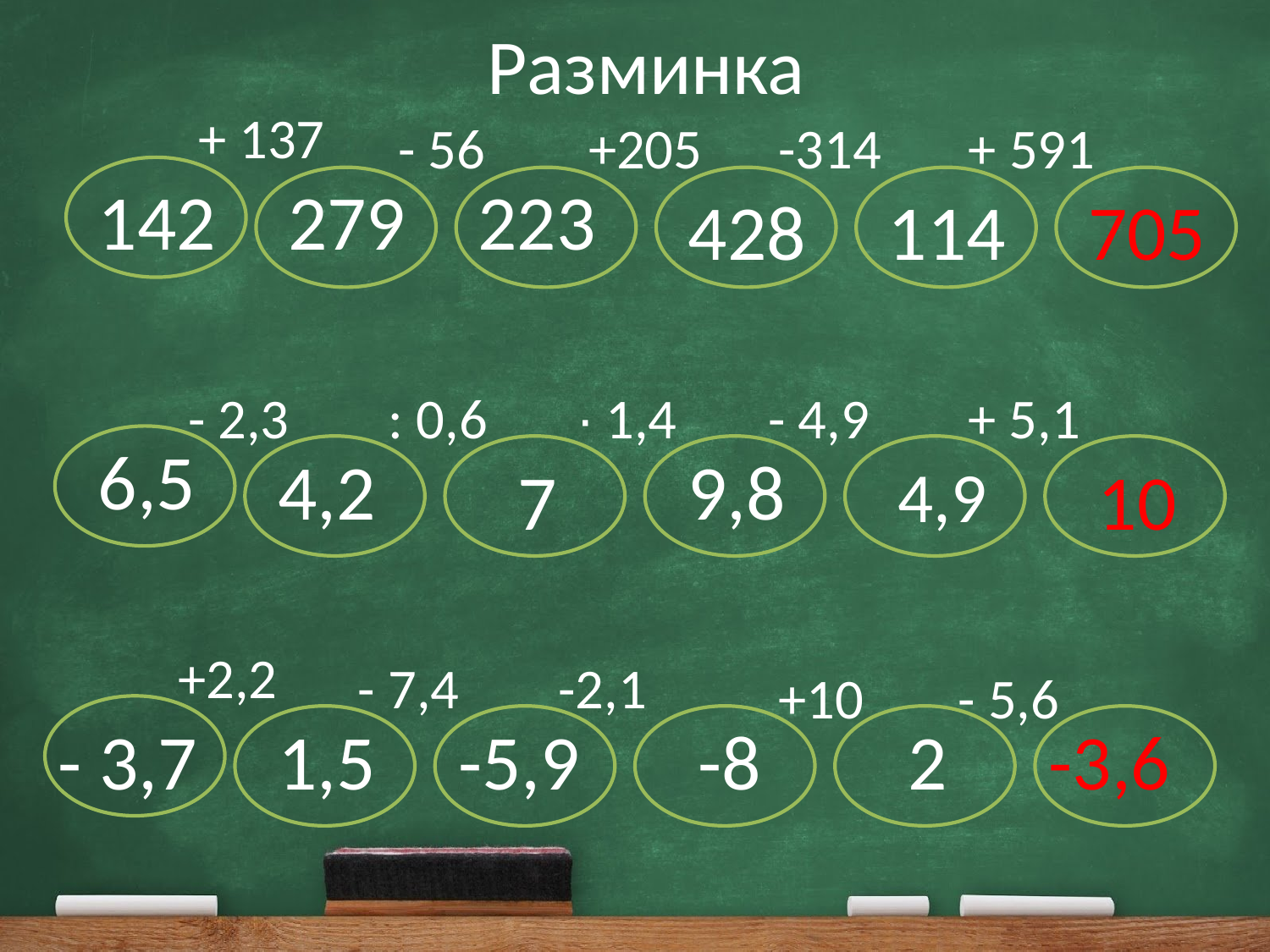

# Разминка
+ 137
- 56
+205
-314
+ 591

142
279
223
428
114
705
- 2,3
: 0,6
∙ 1,4
- 4,9
+ 5,1

6,5
4,2
9,8
7
4,9
10
+2,2
- 7,4
-2,1
+10
- 5,6

- 3,7
1,5
-5,9
-8
2
-3,6